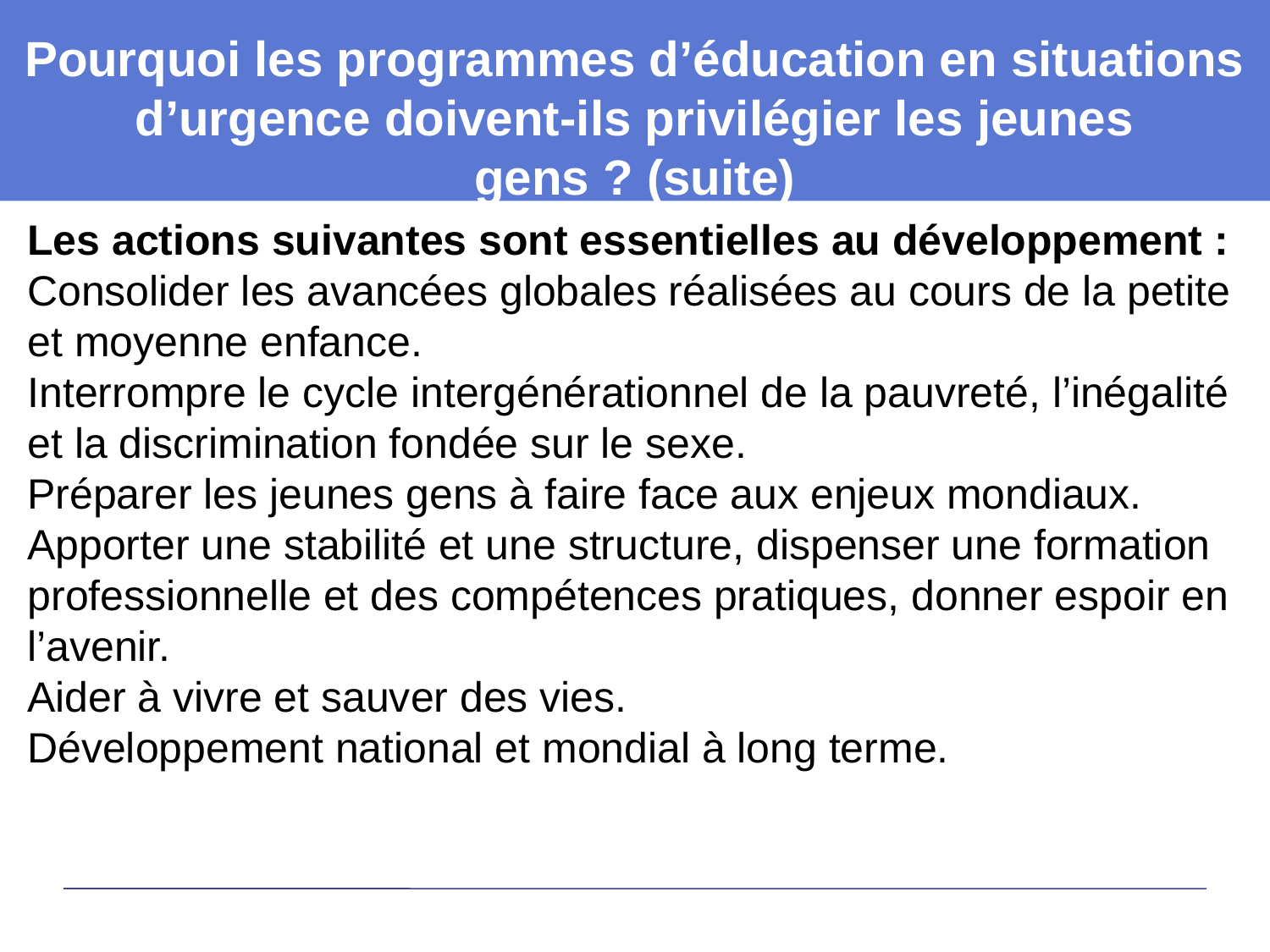

Pourquoi les programmes d’éducation en situations d’urgence doivent-ils privilégier les jeunes gens ? (suite)
Les actions suivantes sont essentielles au développement :
Consolider les avancées globales réalisées au cours de la petite et moyenne enfance.
Interrompre le cycle intergénérationnel de la pauvreté, l’inégalité et la discrimination fondée sur le sexe.
Préparer les jeunes gens à faire face aux enjeux mondiaux.
Apporter une stabilité et une structure, dispenser une formation professionnelle et des compétences pratiques, donner espoir en l’avenir.
Aider à vivre et sauver des vies.
Développement national et mondial à long terme.